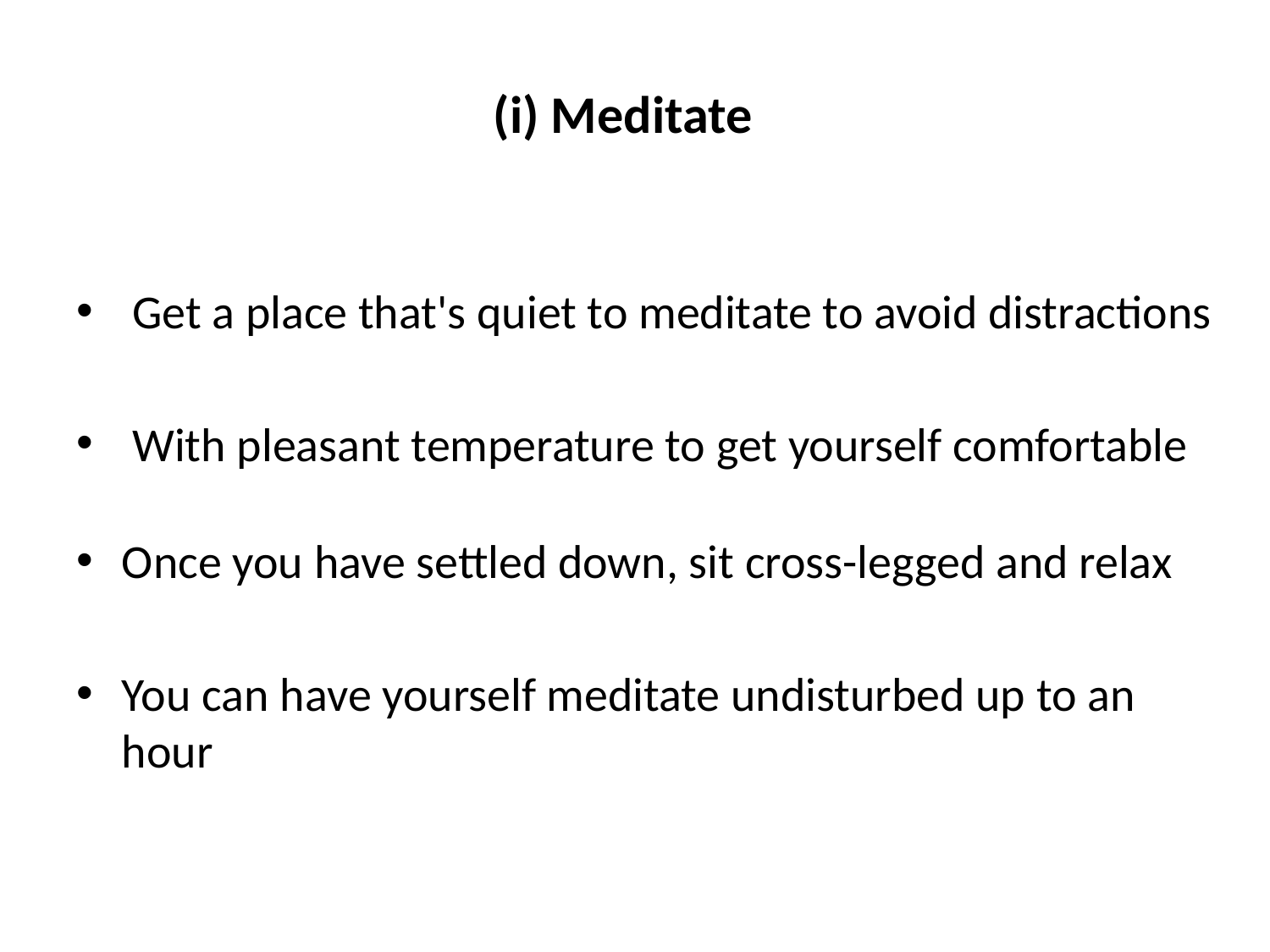

# (i) Meditate
 Get a place that's quiet to meditate to avoid distractions

 With pleasant temperature to get yourself comfortable

Once you have settled down, sit cross-legged and relax

You can have yourself meditate undisturbed up to an hour